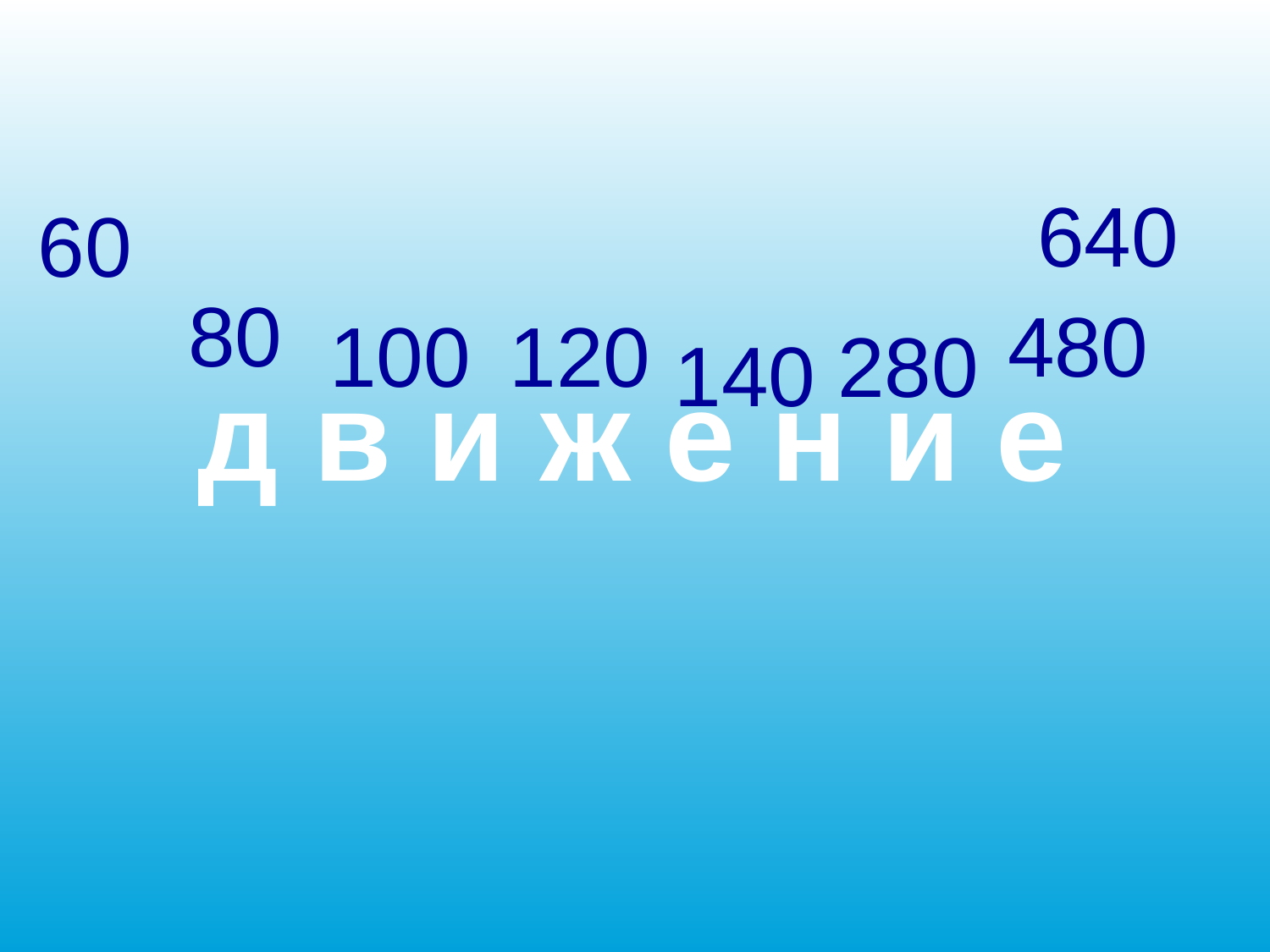

640
60
80
480
100
120
280
140
 д в и ж е н и е